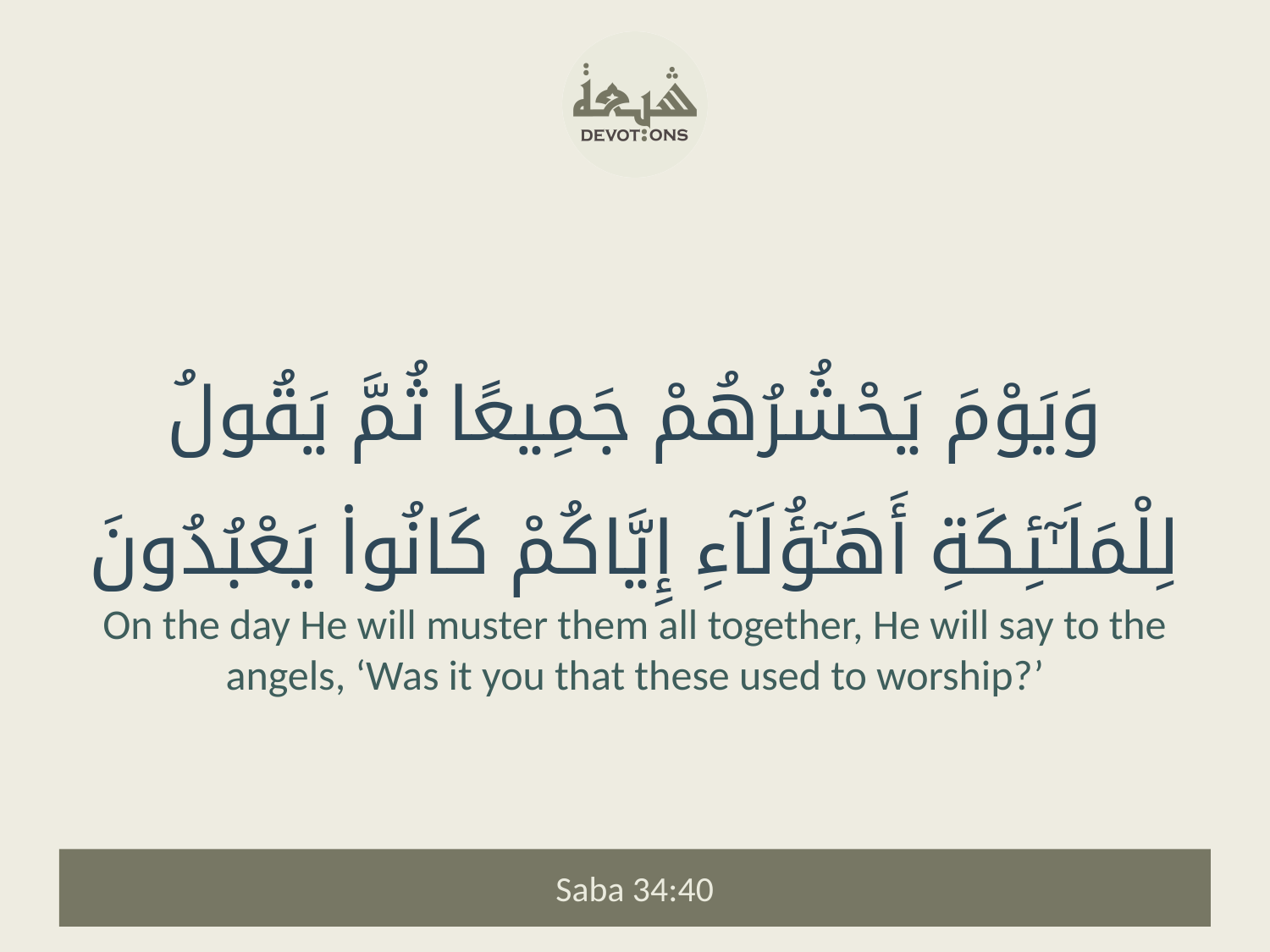

وَيَوْمَ يَحْشُرُهُمْ جَمِيعًا ثُمَّ يَقُولُ لِلْمَلَـٰٓئِكَةِ أَهَـٰٓؤُلَآءِ إِيَّاكُمْ كَانُوا۟ يَعْبُدُونَ
On the day He will muster them all together, He will say to the angels, ‘Was it you that these used to worship?’
Saba 34:40